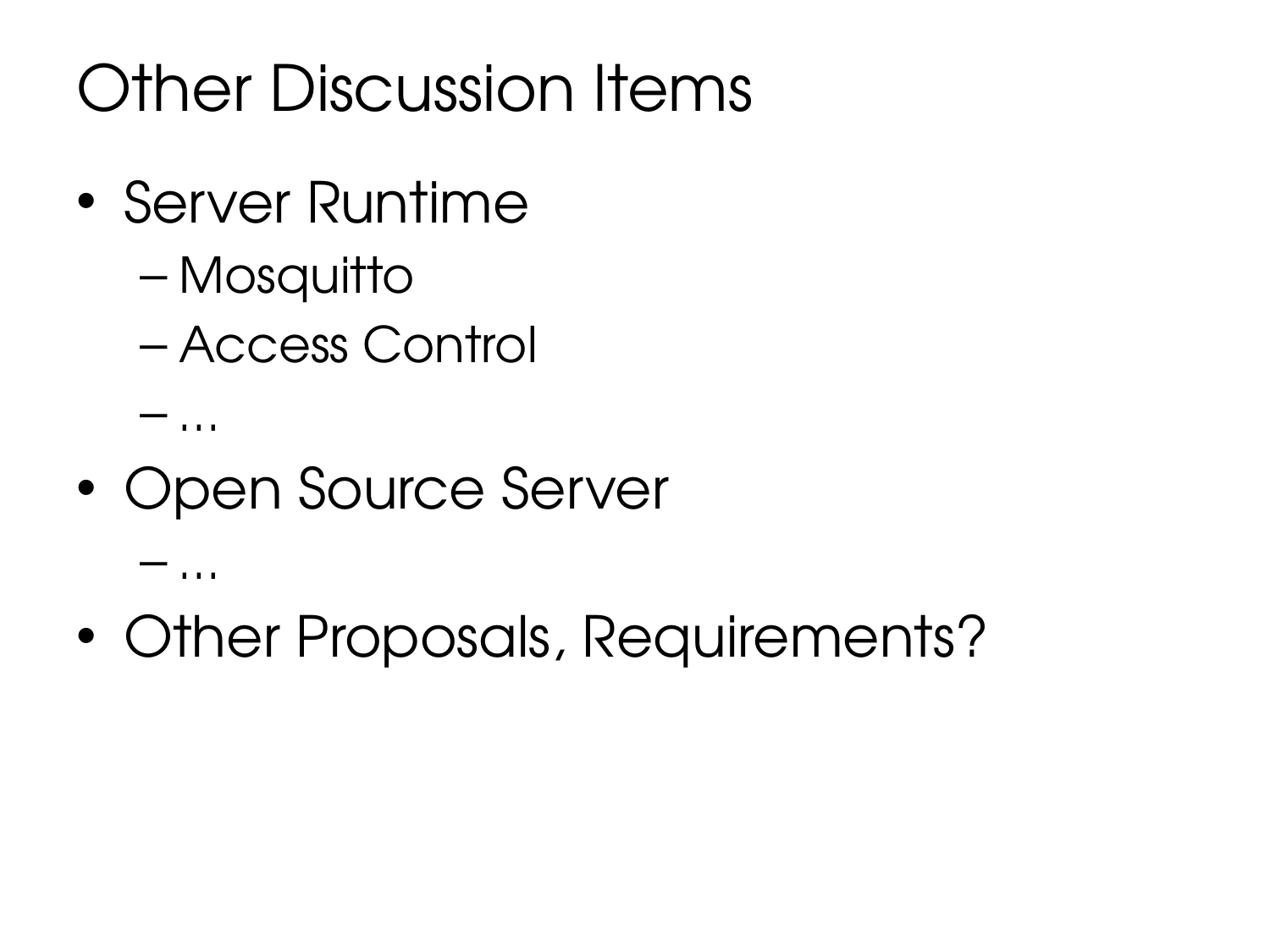

# Other Discussion Items
Server Runtime
Mosquitto
Access Control
…
Open Source Server
…
Other Proposals, Requirements?

18